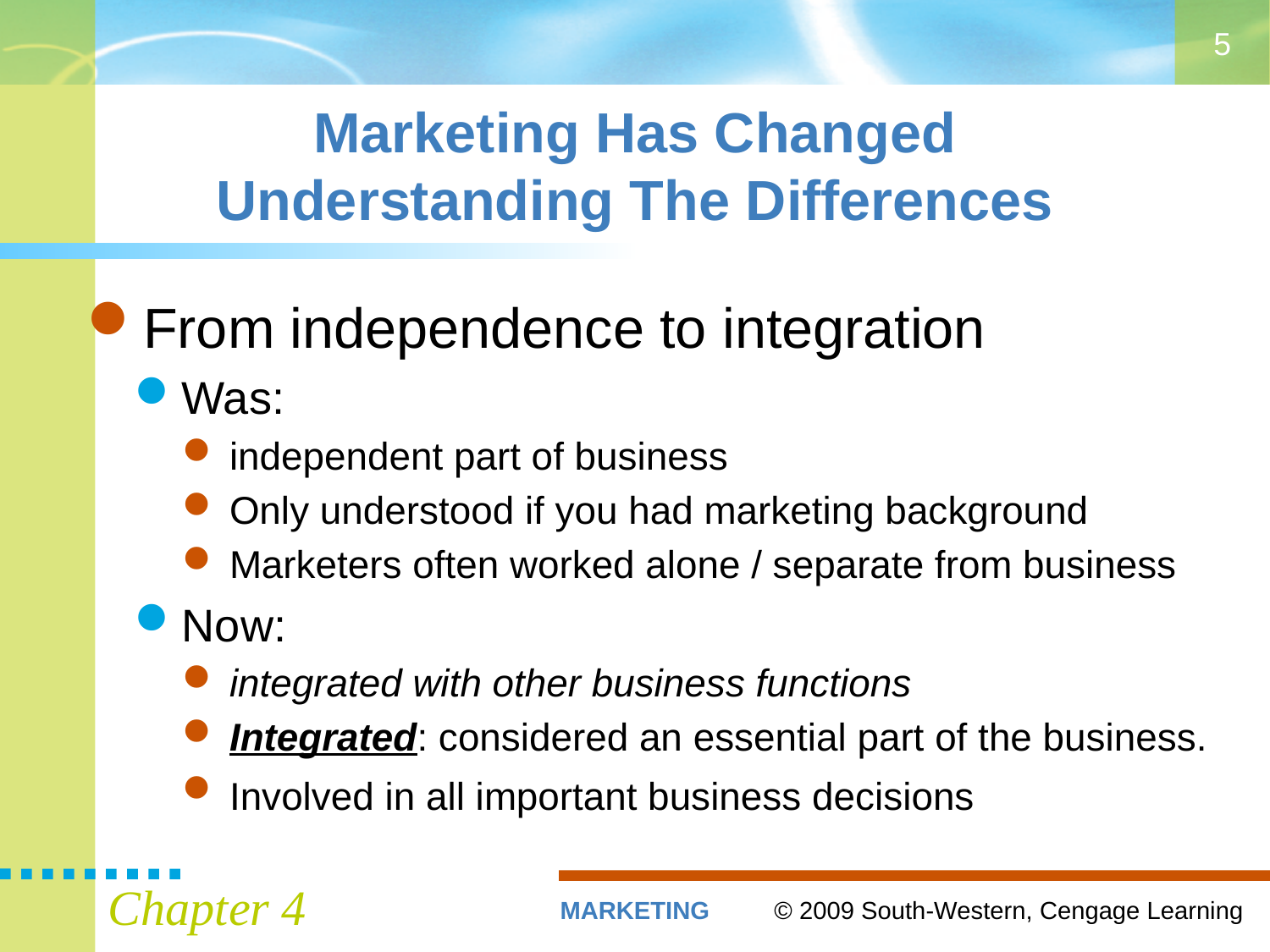

5
# Marketing Has Changed Understanding The Differences
From independence to integration
Was:
independent part of business
Only understood if you had marketing background
Marketers often worked alone / separate from business
Now:
integrated with other business functions
Integrated: considered an essential part of the business.
Involved in all important business decisions
Chapter 4